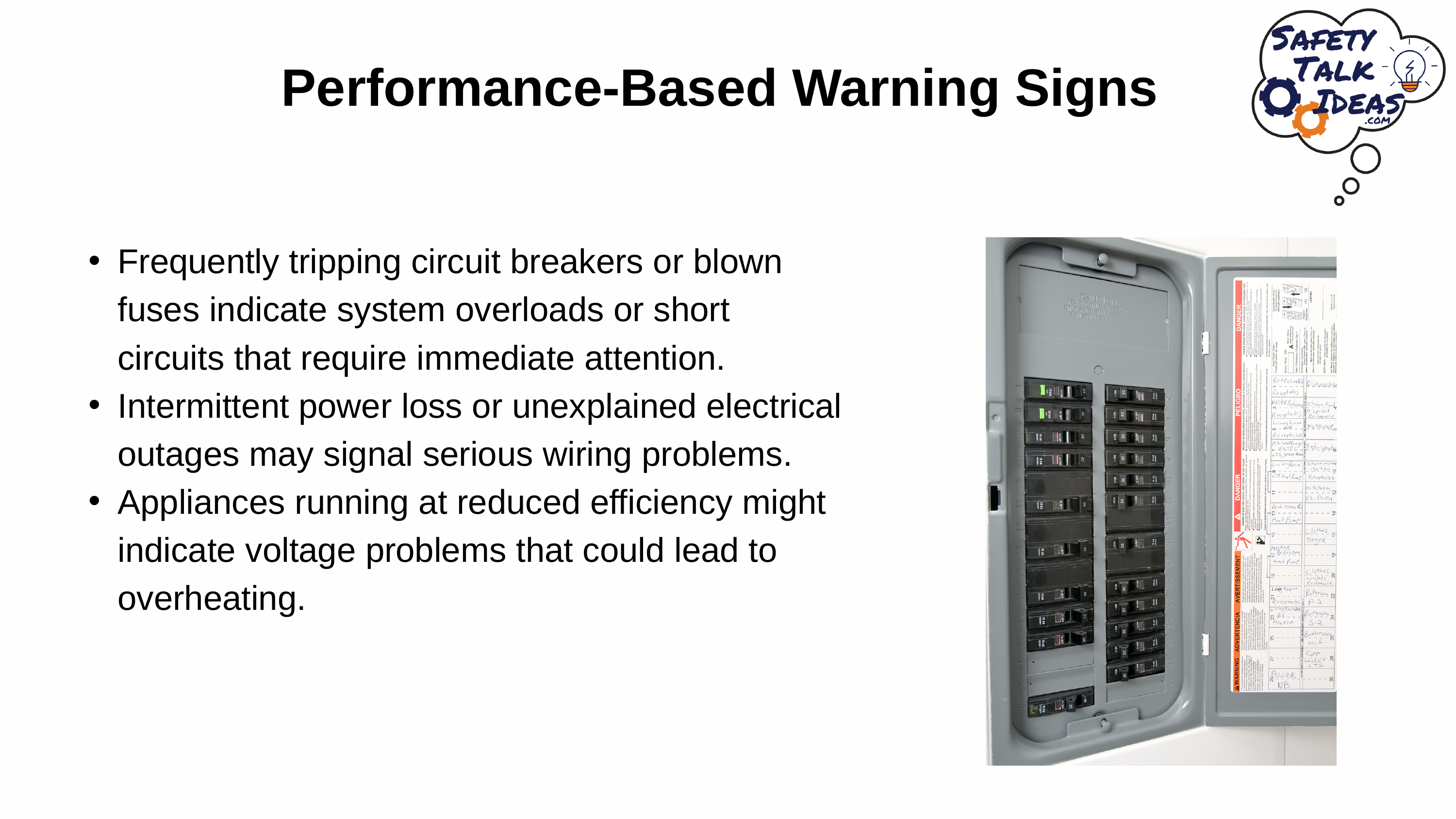

Performance-Based Warning Signs
Frequently tripping circuit breakers or blown fuses indicate system overloads or short circuits that require immediate attention.
Intermittent power loss or unexplained electrical outages may signal serious wiring problems.
Appliances running at reduced efficiency might indicate voltage problems that could lead to overheating.